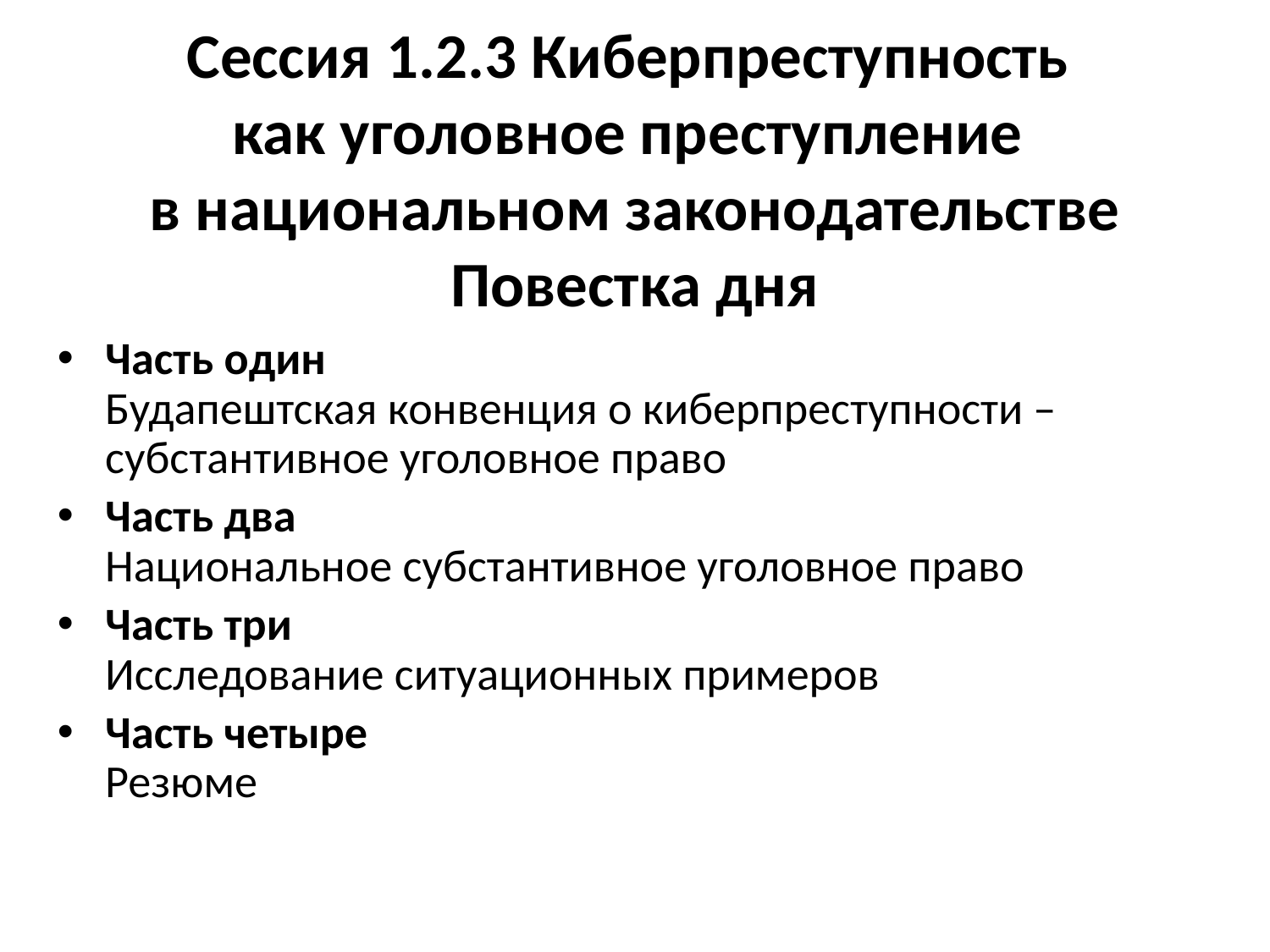

Сессия 1.2.3 Киберпреступность
как уголовное преступление
в национальном законодательстве
Повестка дня
Часть один
Будапештская конвенция о киберпреступности – субстантивное уголовное право
Часть два
Национальное субстантивное уголовное право
Часть три
Исследование ситуационных примеров
Часть четыре
Резюме